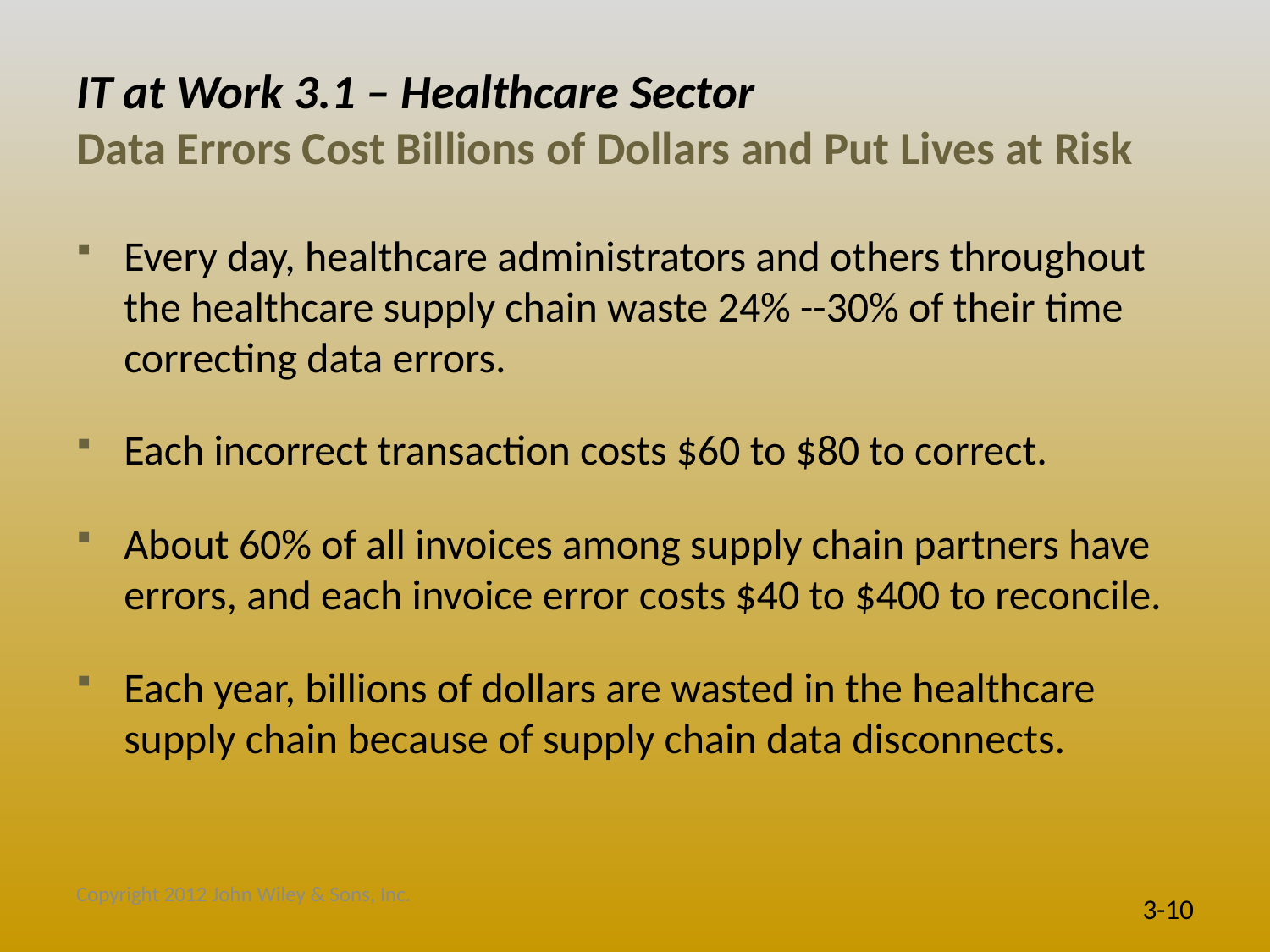

# IT at Work 3.1 – Healthcare Sector Data Errors Cost Billions of Dollars and Put Lives at Risk
Every day, healthcare administrators and others throughout the healthcare supply chain waste 24% --30% of their time correcting data errors.
Each incorrect transaction costs $60 to $80 to correct.
About 60% of all invoices among supply chain partners have errors, and each invoice error costs $40 to $400 to reconcile.
Each year, billions of dollars are wasted in the healthcare supply chain because of supply chain data disconnects.
Copyright 2012 John Wiley & Sons, Inc.
3-10